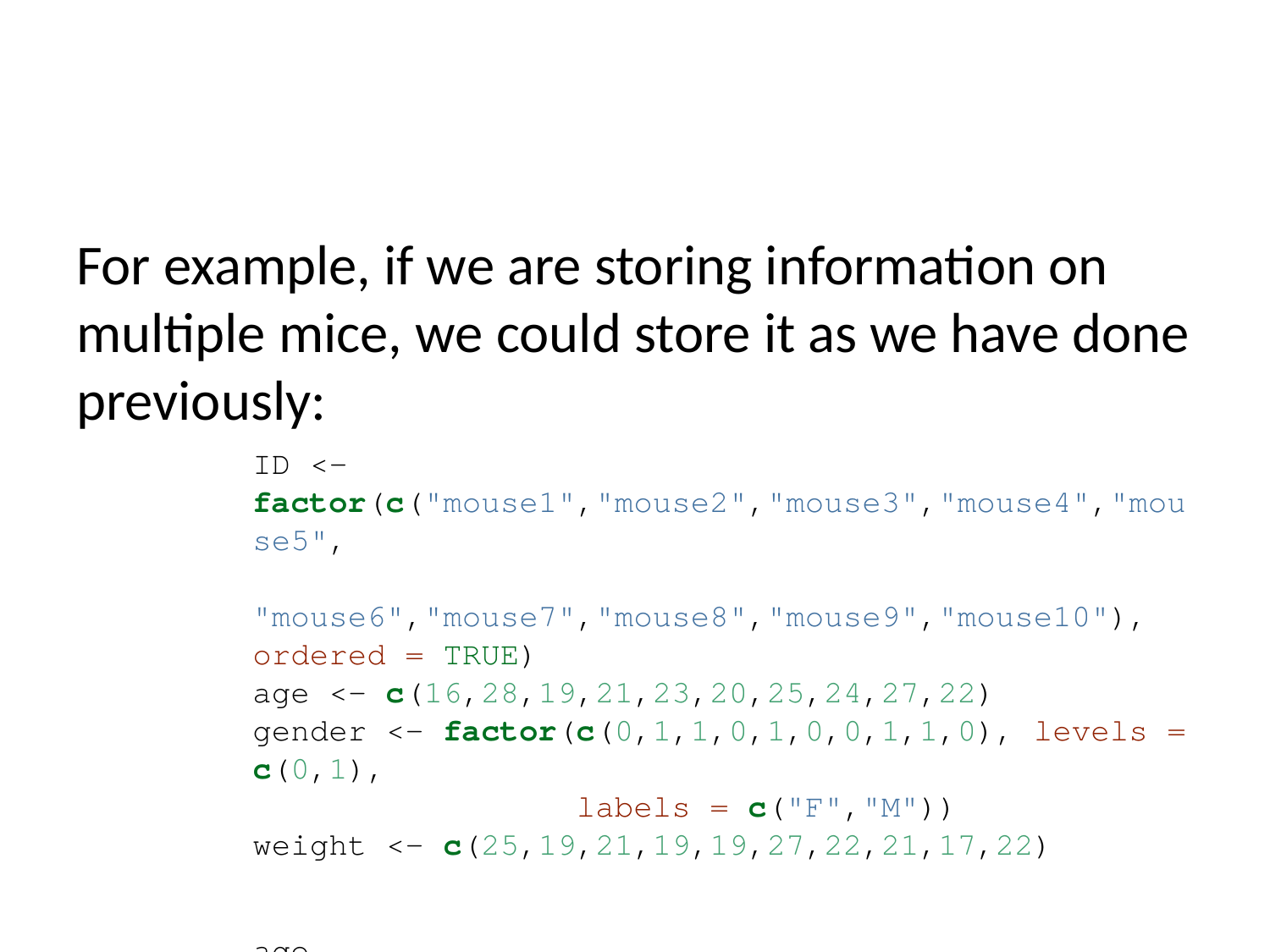

For example, if we are storing information on multiple mice, we could store it as we have done previously:
ID <- factor(c("mouse1","mouse2","mouse3","mouse4","mouse5",
               "mouse6","mouse7","mouse8","mouse9","mouse10"), ordered = TRUE)
age <- c(16,28,19,21,23,20,25,24,27,22)
gender <- factor(c(0,1,1,0,1,0,0,1,1,0), levels = c(0,1),
                 labels = c("F","M"))
weight <- c(25,19,21,19,19,27,22,21,17,22)
age
##  [1] 16 28 19 21 23 20 25 24 27 22
gender
##  [1] F M M F M F F M M F
## Levels: F M